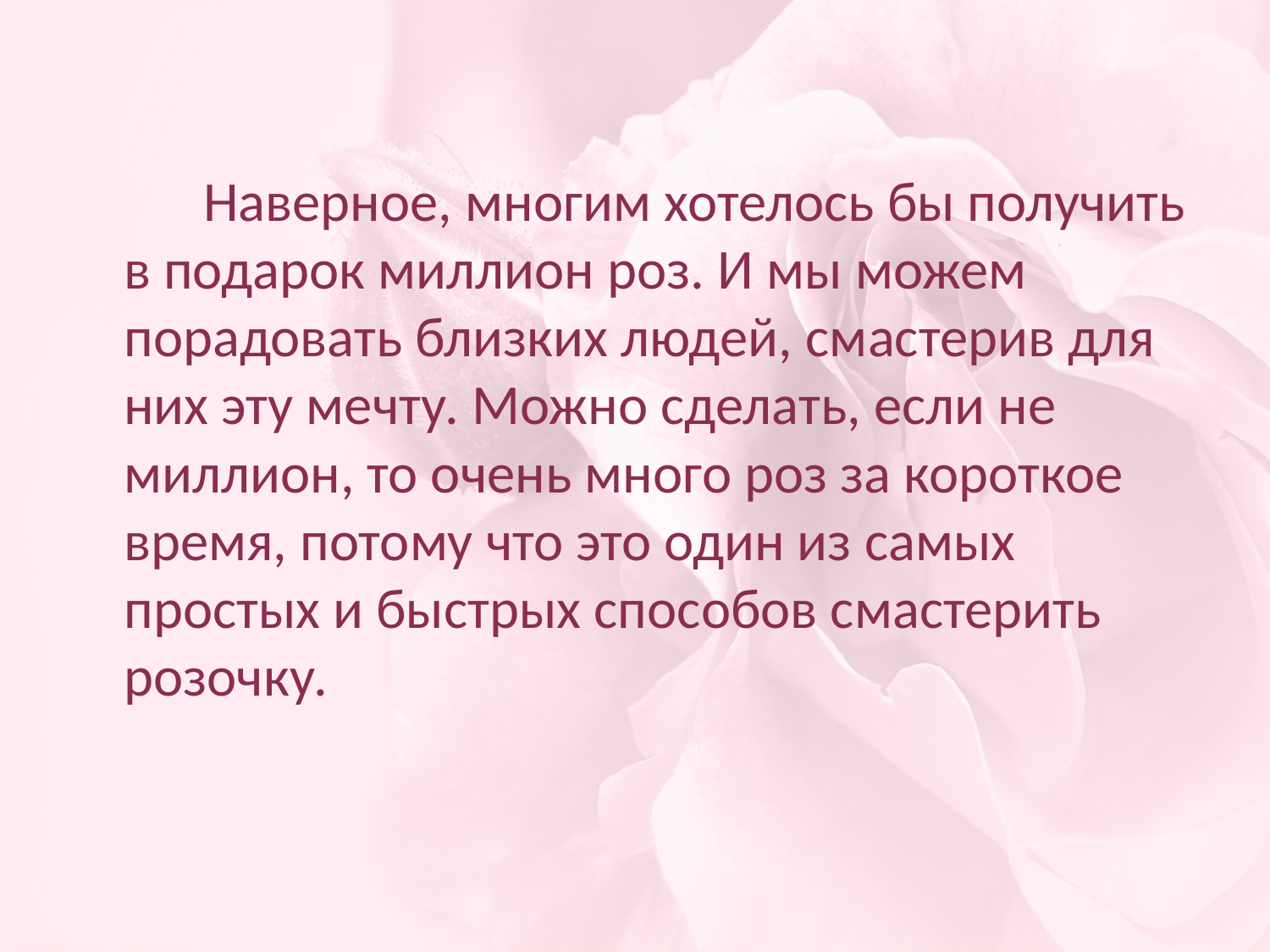

#
          Наверное, многим хотелось бы получить в подарок миллион роз. И мы можем порадовать близких людей, смастерив для них эту мечту. Можно сделать, если не миллион, то очень много роз за короткое время, потому что это один из самых простых и быстрых способов смастерить розочку.